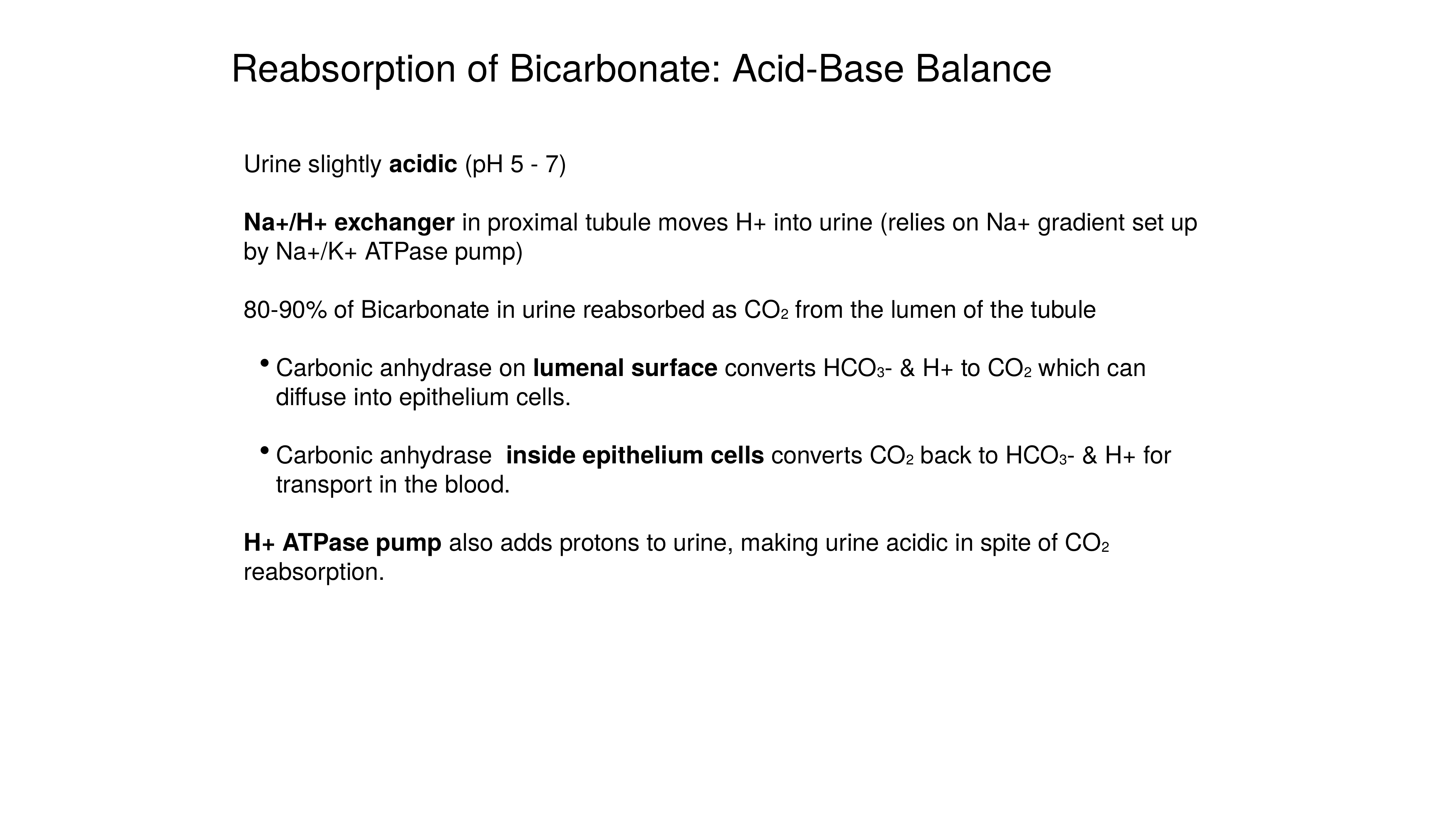

Reabsorption of Bicarbonate: Acid-Base Balance
Urine slightly acidic (pH 5 - 7)

Na+/H+ exchanger in proximal tubule moves H+ into urine (relies on Na+ gradient set up by Na+/K+ ATPase pump)

80-90% of Bicarbonate in urine reabsorbed as CO2 from the lumen of the tubule

Carbonic anhydrase on lumenal surface converts HCO3- & H+ to CO2 which can diffuse into epithelium cells.

Carbonic anhydrase  inside epithelium cells converts CO2 back to HCO3- & H+ for transport in the blood.

H+ ATPase pump also adds protons to urine, making urine acidic in spite of CO2 reabsorption.